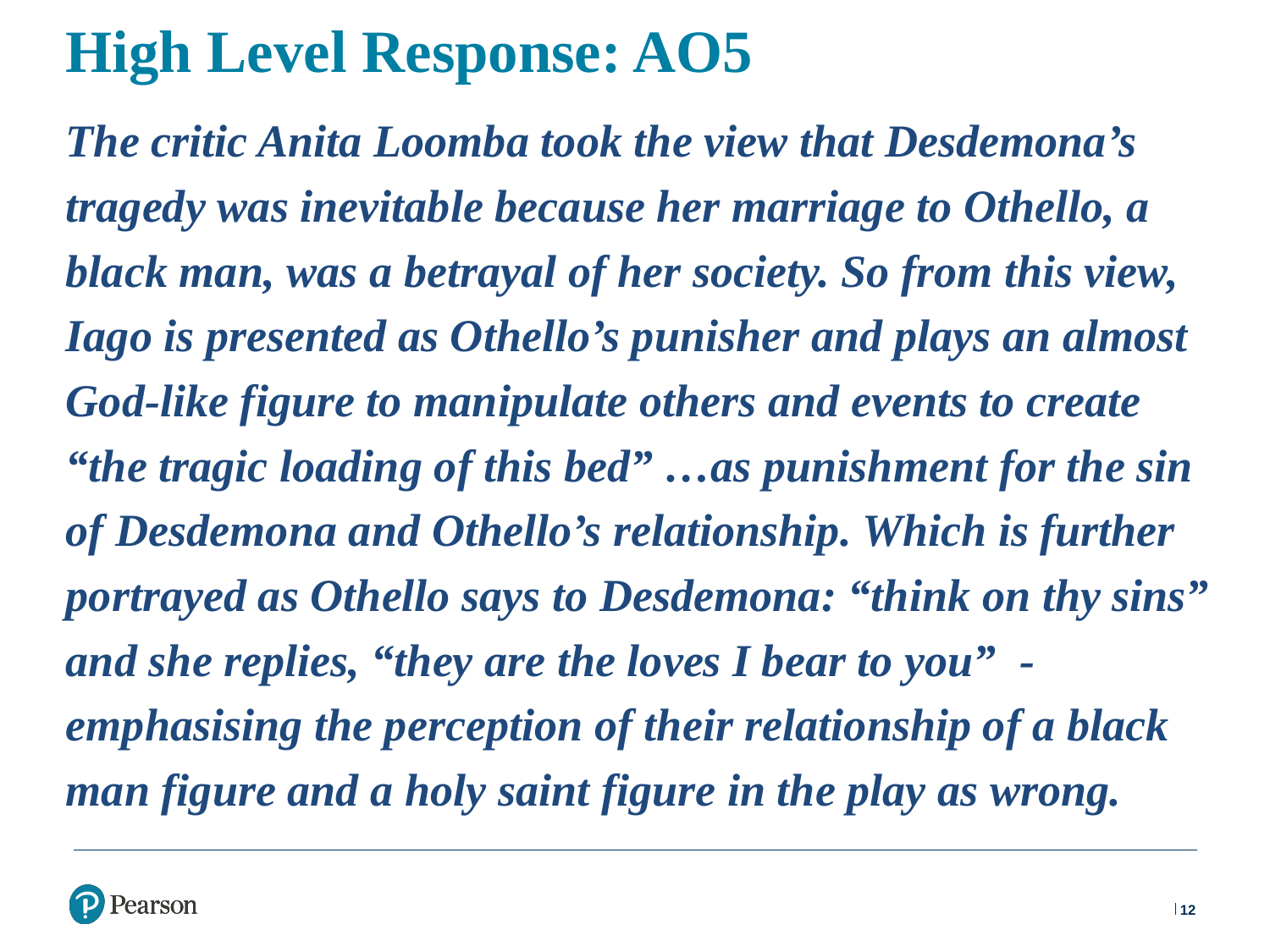

# High Level Response: AO5
The critic Anita Loomba took the view that Desdemona’s tragedy was inevitable because her marriage to Othello, a black man, was a betrayal of her society. So from this view, Iago is presented as Othello’s punisher and plays an almost God-like figure to manipulate others and events to create “the tragic loading of this bed” …as punishment for the sin of Desdemona and Othello’s relationship. Which is further portrayed as Othello says to Desdemona: “think on thy sins” and she replies, “they are the loves I bear to you”  - emphasising the perception of their relationship of a black man figure and a holy saint figure in the play as wrong.
12